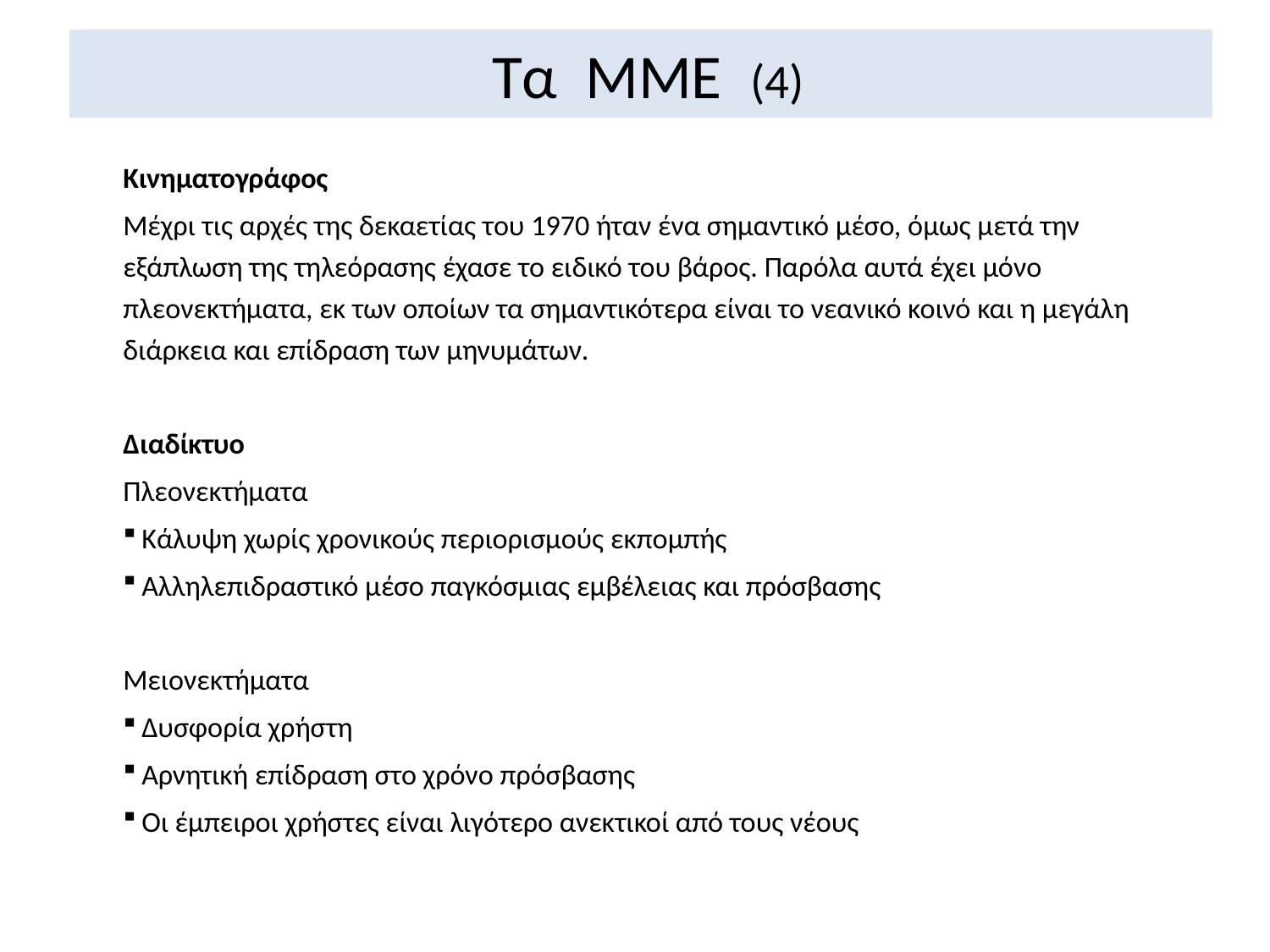

# Τα  ΜΜΕ  (4)
Κινηματογράφος
Μέχρι τις αρχές της δεκαετίας του 1970 ήταν ένα σημαντικό μέσο, όμως μετά την εξάπλωση της τηλεόρασης έχασε το ειδικό του βάρος. Παρόλα αυτά έχει μόνο πλεονεκτήματα, εκ των οποίων τα σημαντικότερα είναι το νεανικό κοινό και η μεγάλη διάρκεια και επίδραση των μηνυμάτων.

Διαδίκτυο
Πλεονεκτήματα
 Κάλυψη χωρίς χρονικούς περιορισμούς εκπομπής
 Αλληλεπιδραστικό μέσο παγκόσμιας εμβέλειας και πρόσβασης

Μειονεκτήματα
 Δυσφορία χρήστη
 Αρνητική επίδραση στο χρόνο πρόσβασης
 Οι έμπειροι χρήστες είναι λιγότερο ανεκτικοί από τους νέους